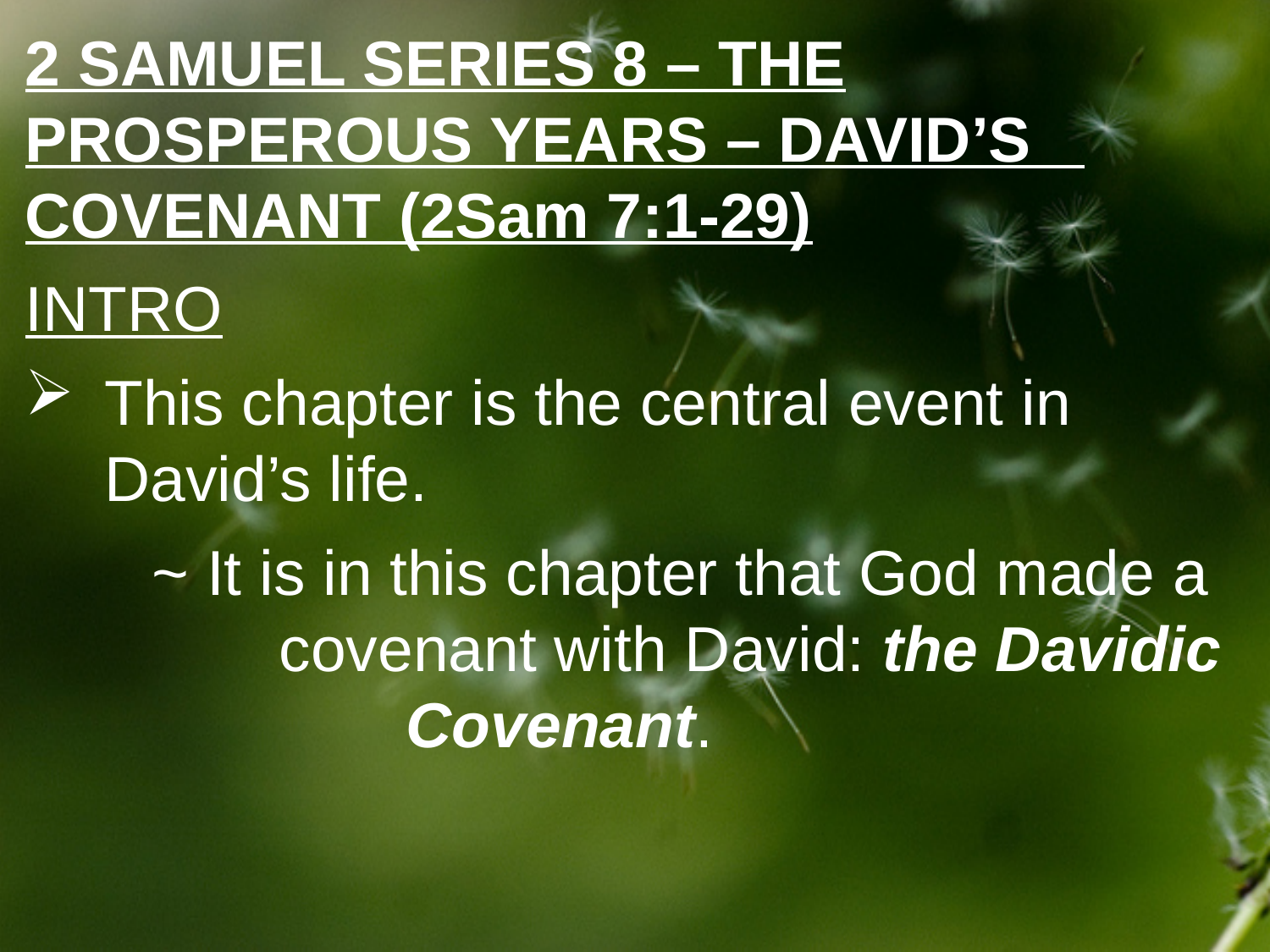

2 SAMUEL SERIES 8 – THE PROSPEROUS YEARS – DAVID’S    COVENANT (2Sam 7:1-29)
INTRO
This chapter is the central event in David’s life.
	~ It is in this chapter that God made a 		covenant with David: the Davidic 			Covenant.